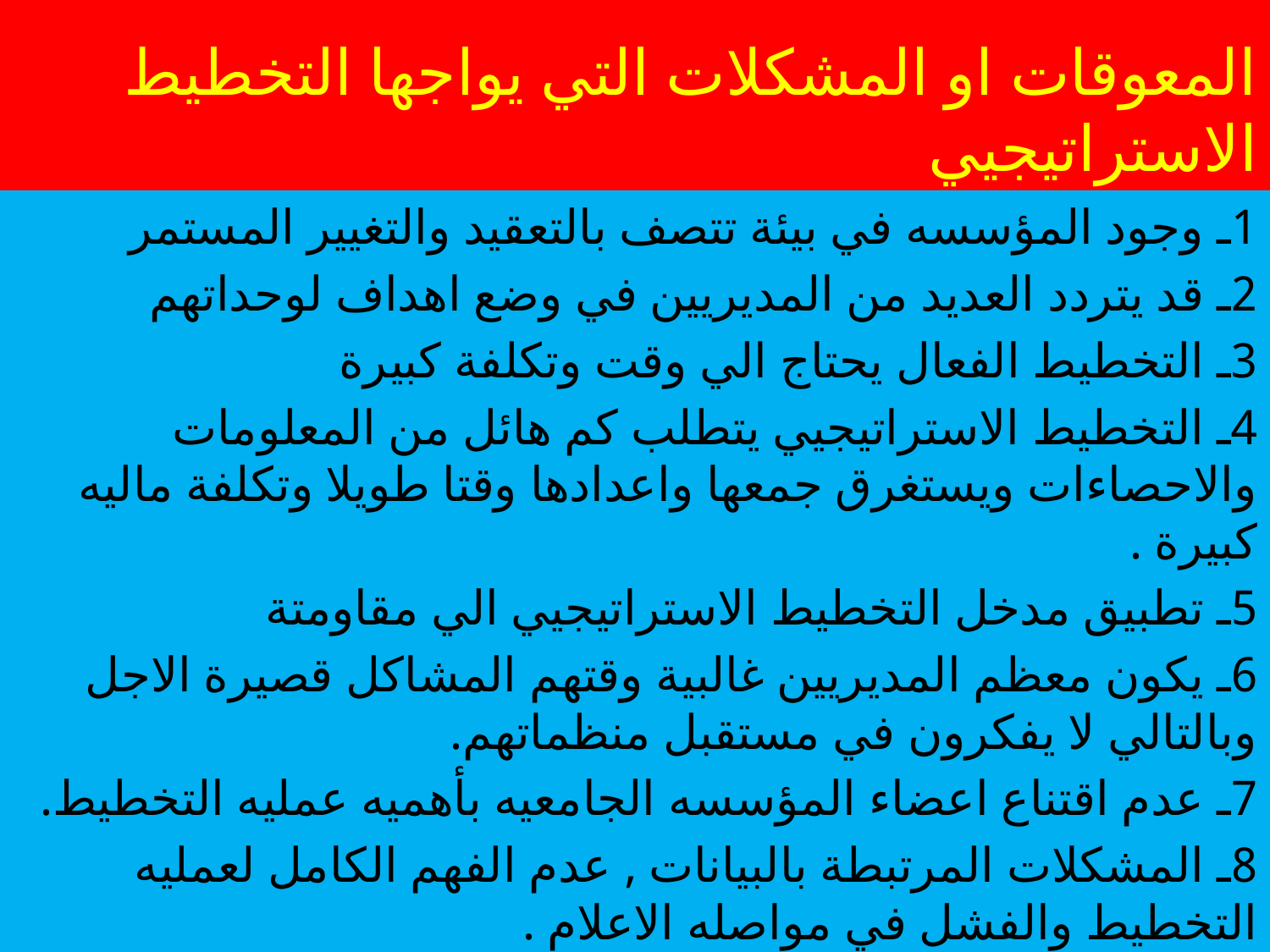

# المعوقات او المشكلات التي يواجها التخطيط الاستراتيجيي
1ـ وجود المؤسسه في بيئة تتصف بالتعقيد والتغيير المستمر
2ـ قد يتردد العديد من المديريين في وضع اهداف لوحداتهم
3ـ التخطيط الفعال يحتاج الي وقت وتكلفة كبيرة
4ـ التخطيط الاستراتيجيي يتطلب كم هائل من المعلومات والاحصاءات ويستغرق جمعها واعدادها وقتا طويلا وتكلفة ماليه كبيرة .
5ـ تطبيق مدخل التخطيط الاستراتيجيي الي مقاومتة
6ـ يكون معظم المديريين غالبية وقتهم المشاكل قصيرة الاجل وبالتالي لا يفكرون في مستقبل منظماتهم.
7ـ عدم اقتناع اعضاء المؤسسه الجامعيه بأهميه عمليه التخطيط.
8ـ المشكلات المرتبطة بالبيانات , عدم الفهم الكامل لعمليه التخطيط والفشل في مواصله الاعلام .